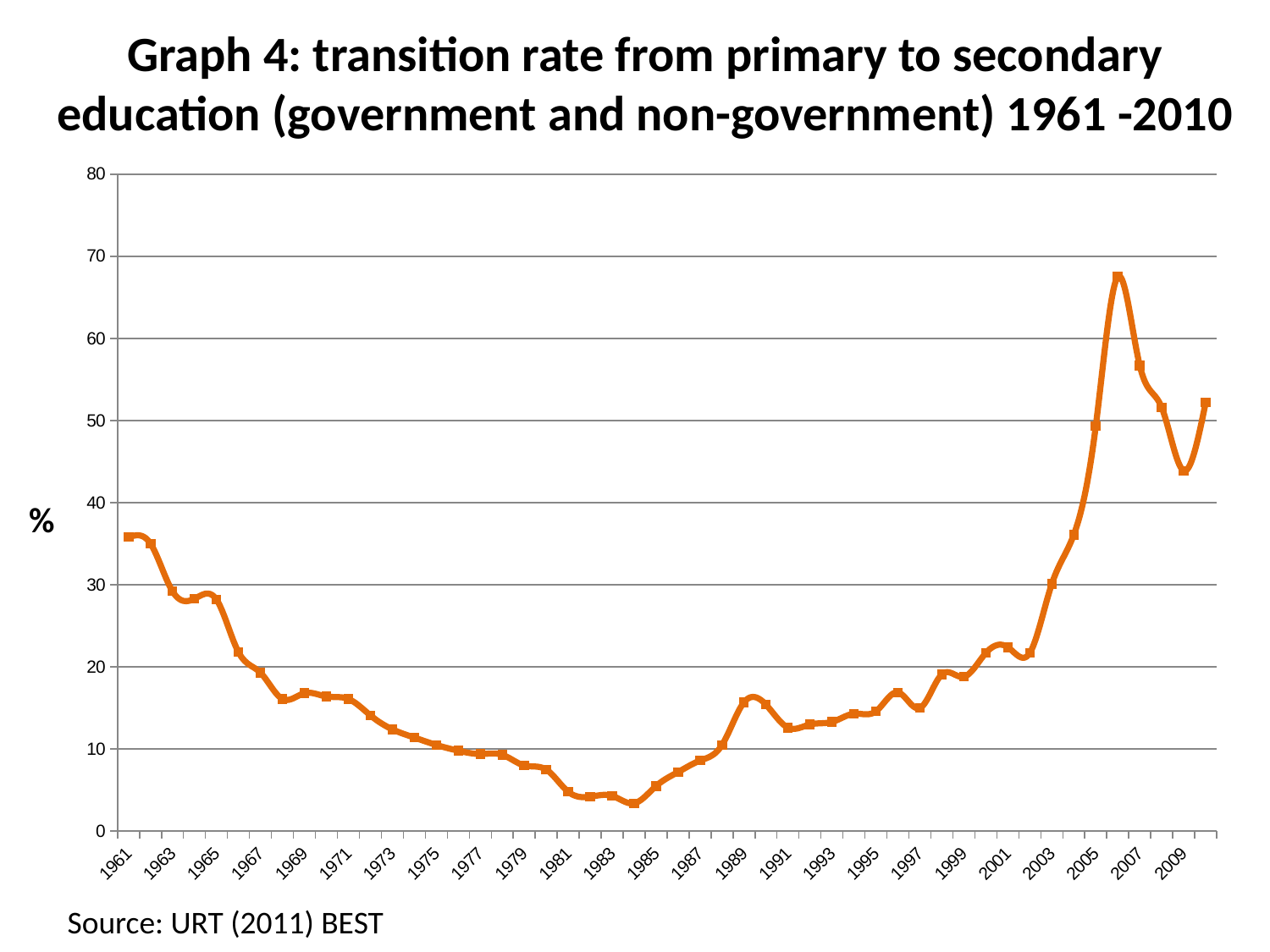

30
Graph 4: transition rate from primary to secondary education (government and non-government) 1961 -2010

### Chart

| Category | Transition rate |
|---|---|
| 1961 | 35.8 |
| 1962 | 35.0 |
| 1963 | 29.2 |
| 1964 | 28.3 |
| 1965 | 28.2 |
| 1966 | 21.8 |
| 1967 | 19.3 |
| 1968 | 16.1 |
| 1969 | 16.8 |
| 1970 | 16.4 |
| 1971 | 16.1 |
| 1972 | 14.1 |
| 1973 | 12.4 |
| 1974 | 11.4 |
| 1975 | 10.5 |
| 1976 | 9.8 |
| 1977 | 9.4 |
| 1978 | 9.3 |
| 1979 | 8.0 |
| 1980 | 7.5 |
| 1981 | 4.8 |
| 1982 | 4.2 |
| 1983 | 4.3 |
| 1984 | 3.4 |
| 1985 | 5.5 |
| 1986 | 7.2 |
| 1987 | 8.6 |
| 1988 | 10.5 |
| 1989 | 15.7 |
| 1990 | 15.4 |
| 1991 | 12.6 |
| 1992 | 13.0 |
| 1993 | 13.3 |
| 1994 | 14.3 |
| 1995 | 14.6 |
| 1996 | 16.9 |
| 1997 | 15.0 |
| 1998 | 19.1 |
| 1999 | 18.8 |
| 2000 | 21.7 |
| 2001 | 22.4 |
| 2002 | 21.7 |
| 2003 | 30.1 |
| 2004 | 36.1 |
| 2005 | 49.3 |
| 2006 | 67.5 |
| 2007 | 56.7 |
| 2008 | 51.6 |
| 2009 | 43.9 |
| 2010 | 52.2 |
Source: URT (2011) BEST